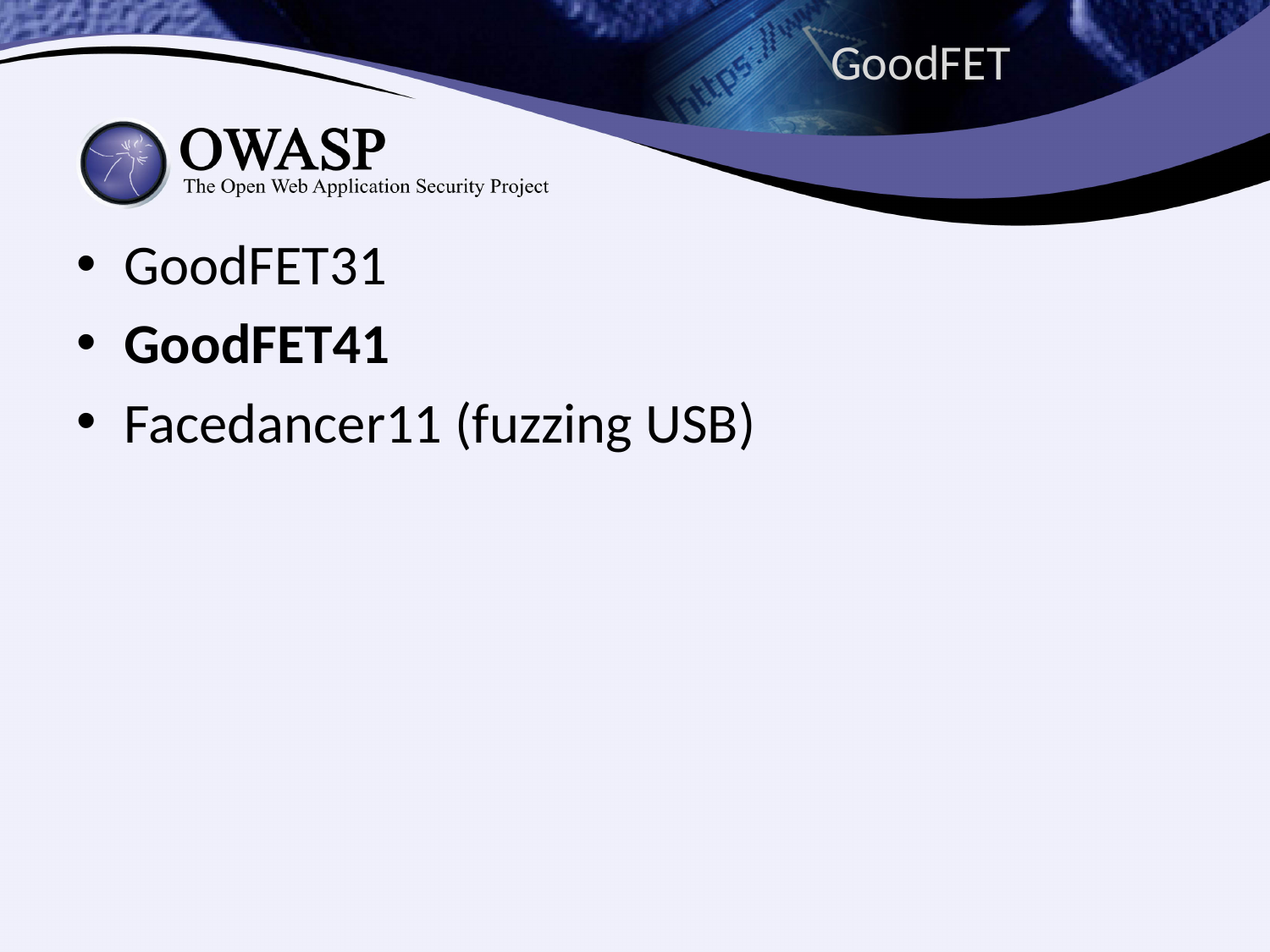

# GoodFET
GoodFET31
GoodFET41
Facedancer11 (fuzzing USB)